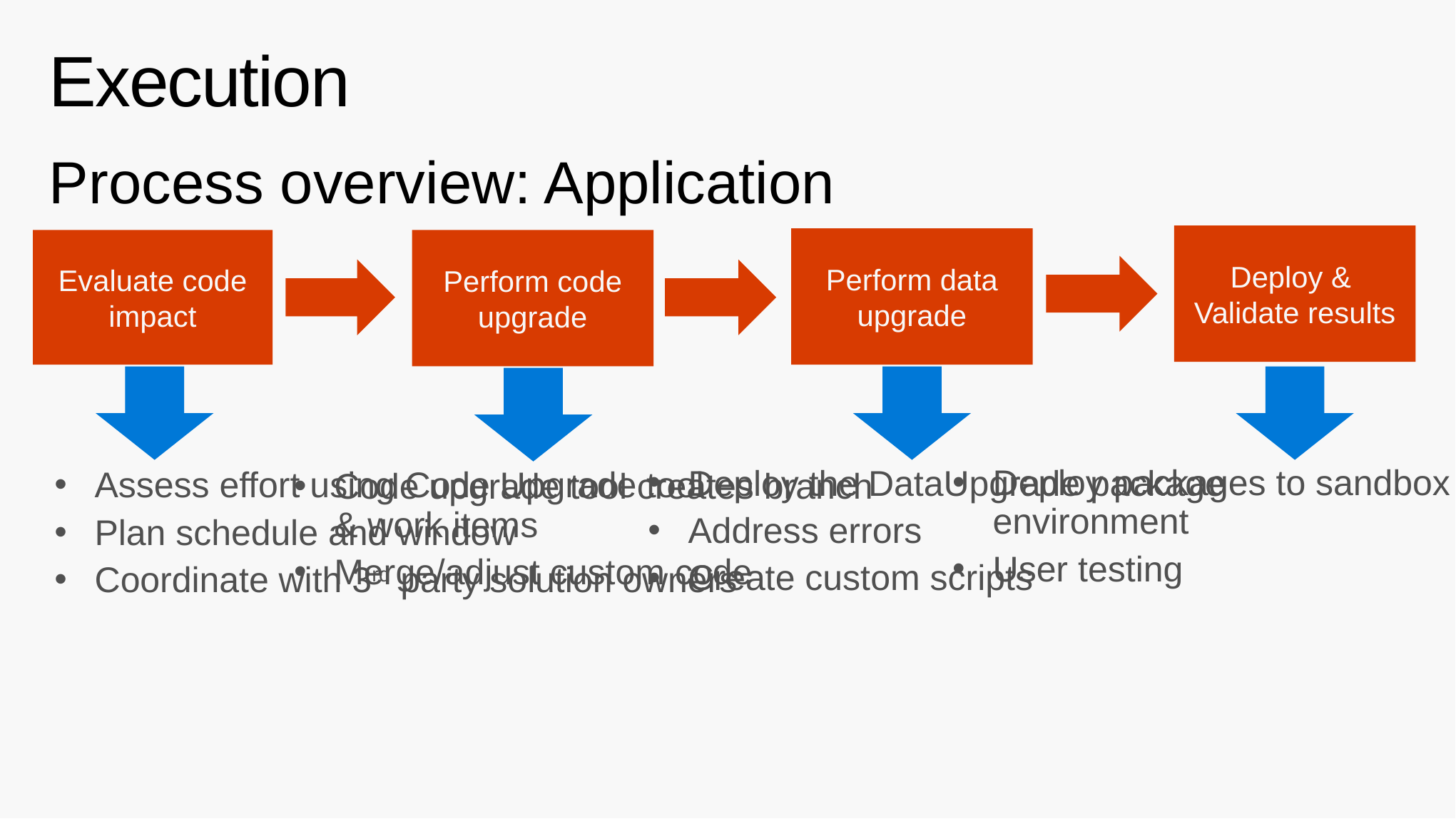

# Execution
Process overview: Application
Deploy &
Validate results
Perform data upgrade
Evaluate code impact
Perform code upgrade

Deploy packages to sandbox environment
User testing
Deploy the DataUpgrade package
Address errors
Create custom scripts
Assess effort using Code Upgrade tool
Plan schedule and window
Coordinate with 3rd party solution owners
Code upgrade tool creates branch & work items
Merge/adjust custom code